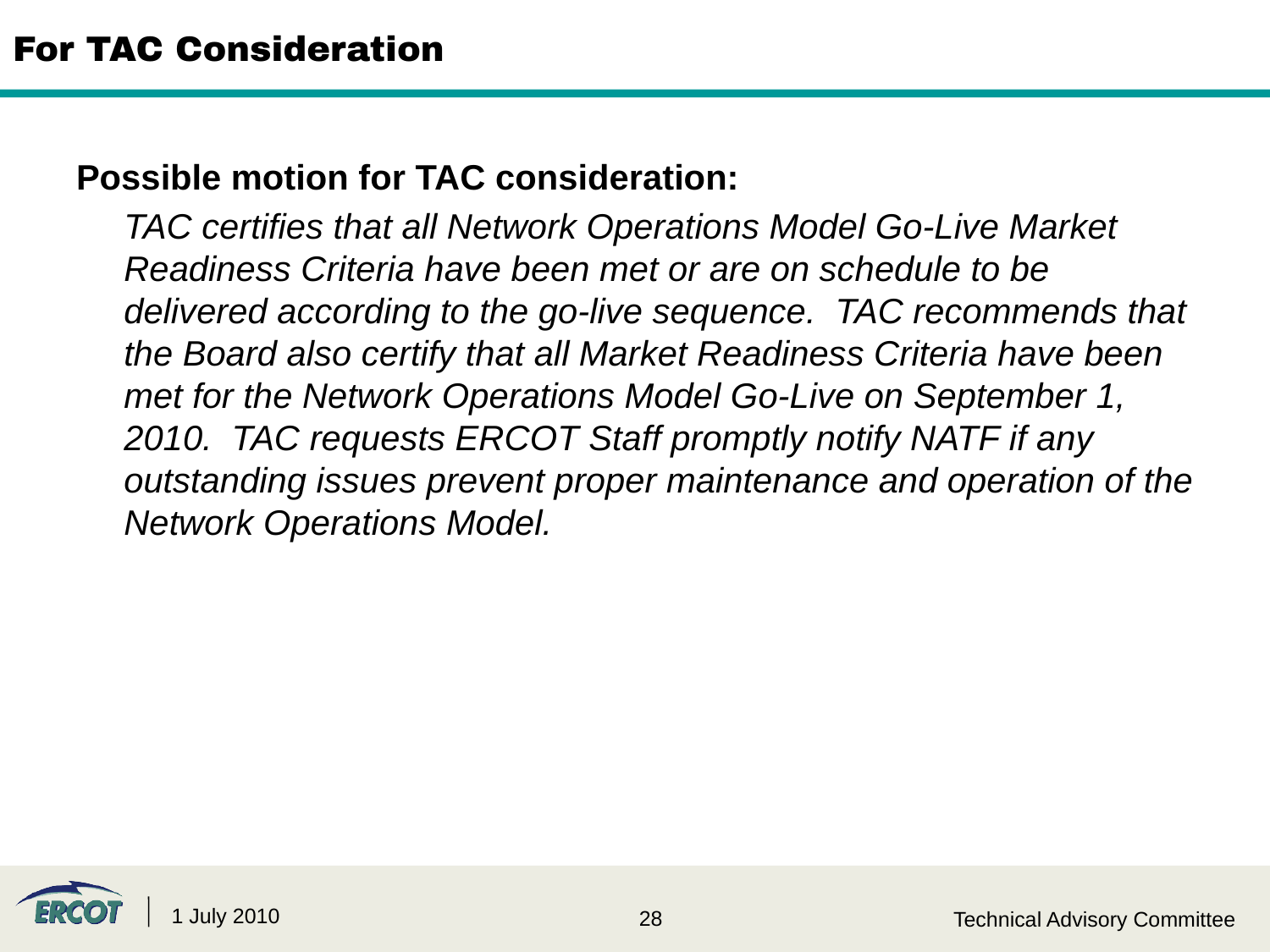

# For TAC Consideration
Possible motion for TAC consideration:
	TAC certifies that all Network Operations Model Go-Live Market Readiness Criteria have been met or are on schedule to be delivered according to the go-live sequence.  TAC recommends that the Board also certify that all Market Readiness Criteria have been met for the Network Operations Model Go-Live on September 1, 2010.  TAC requests ERCOT Staff promptly notify NATF if any outstanding issues prevent proper maintenance and operation of the Network Operations Model.

1 July 2010
Technical Advisory Committee